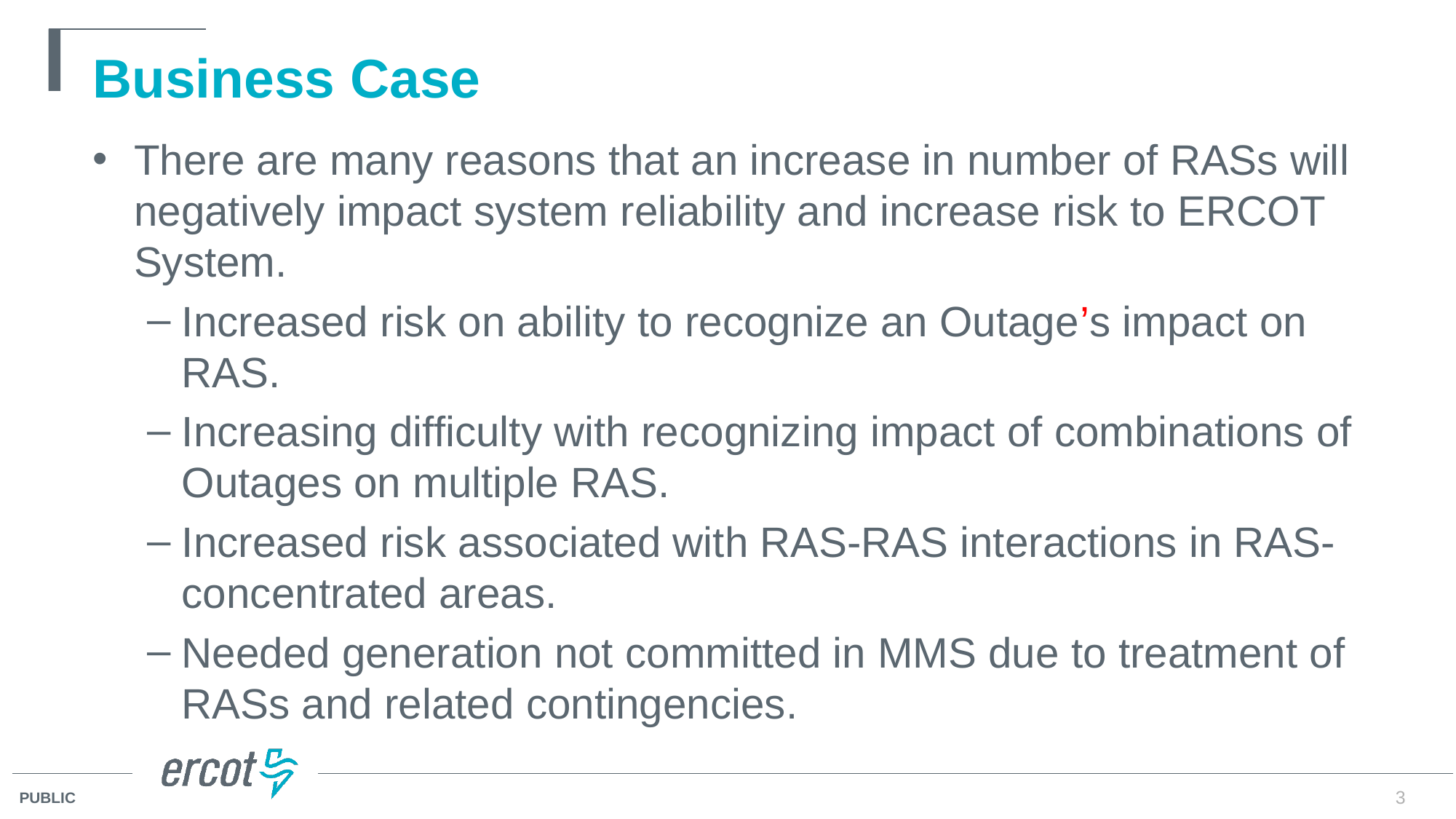

# Business Case
There are many reasons that an increase in number of RASs will negatively impact system reliability and increase risk to ERCOT System.
Increased risk on ability to recognize an Outage’s impact on RAS.
Increasing difficulty with recognizing impact of combinations of  Outages on multiple RAS.
Increased risk associated with RAS-RAS interactions in RAS-concentrated areas.
Needed generation not committed in MMS due to treatment of RASs and related contingencies.

3